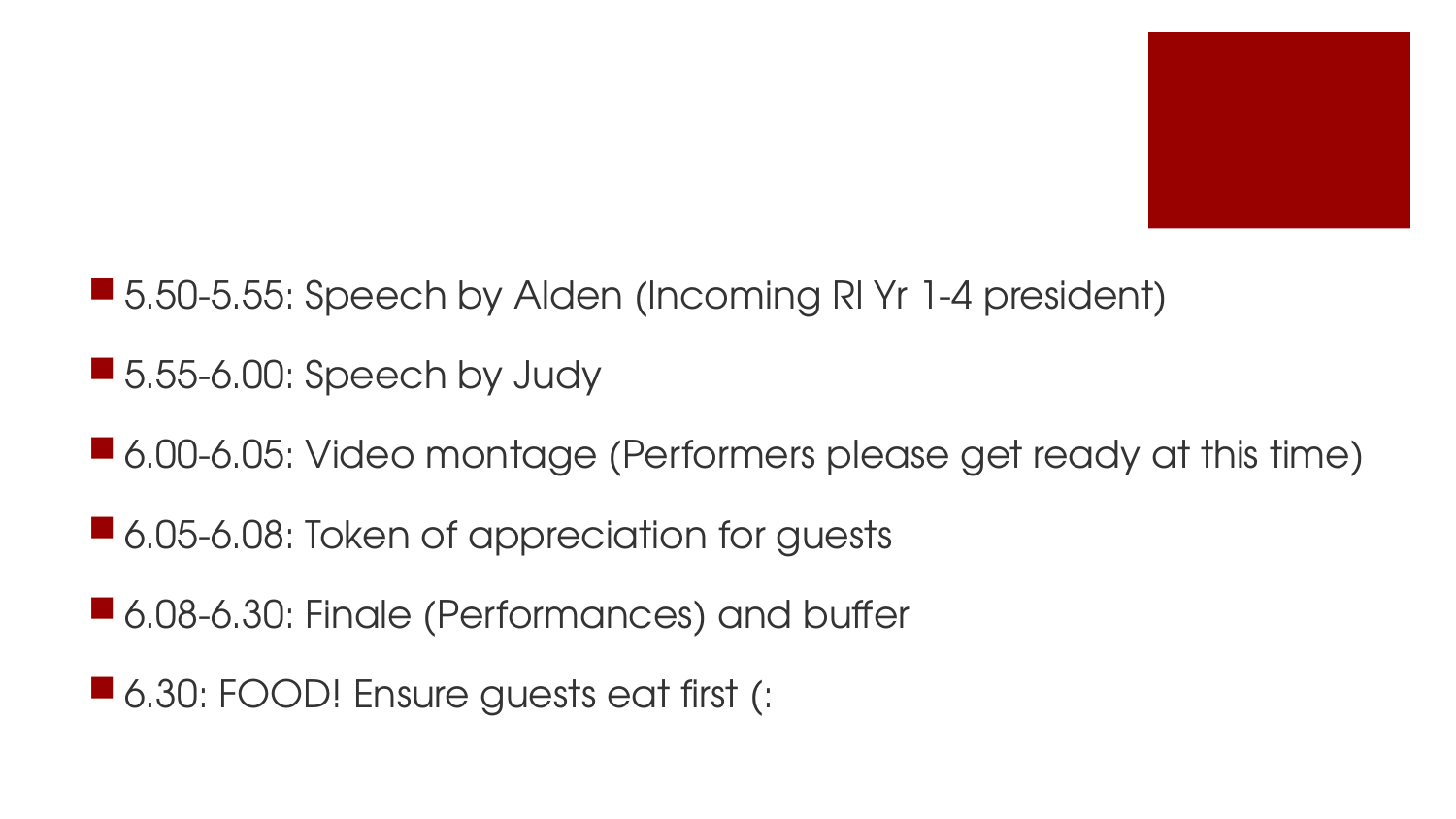

#
5.50-5.55: Speech by Alden (Incoming RI Yr 1-4 president)
5.55-6.00: Speech by Judy
6.00-6.05: Video montage (Performers please get ready at this time)
6.05-6.08: Token of appreciation for guests
6.08-6.30: Finale (Performances) and buffer
6.30: FOOD! Ensure guests eat first (: